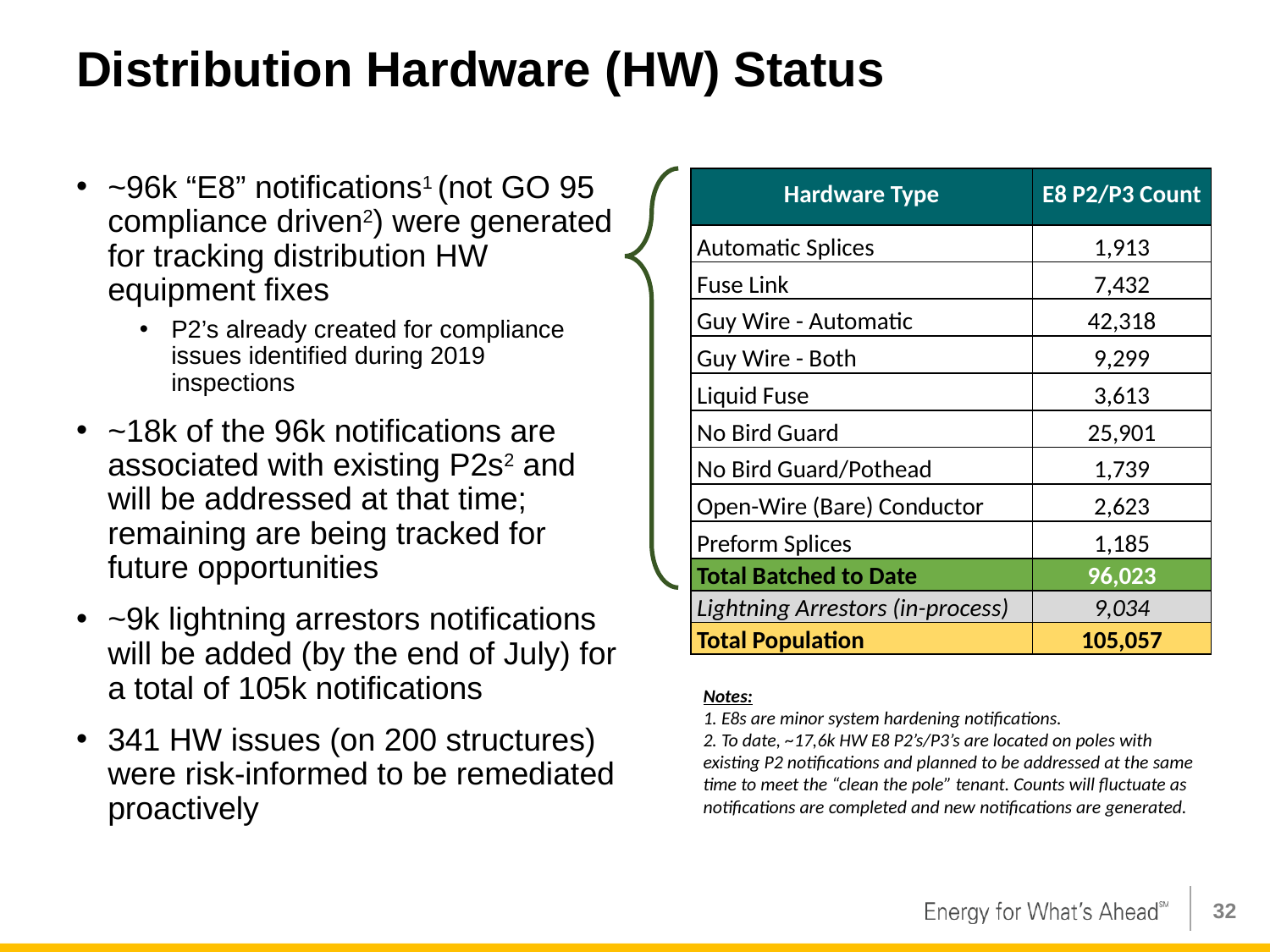

# Distribution Hardware (HW) Status
~96k “E8” notifications1 (not GO 95 compliance driven2) were generated for tracking distribution HW equipment fixes
P2’s already created for compliance issues identified during 2019 inspections
~18k of the 96k notifications are associated with existing P2s2 and will be addressed at that time; remaining are being tracked for future opportunities
~9k lightning arrestors notifications will be added (by the end of July) for a total of 105k notifications
341 HW issues (on 200 structures) were risk-informed to be remediated proactively

| Hardware Type | E8 P2/P3 Count |
| --- | --- |
| Automatic Splices | 1,913 |
| Fuse Link | 7,432 |
| Guy Wire - Automatic | 42,318 |
| Guy Wire - Both | 9,299 |
| Liquid Fuse | 3,613 |
| No Bird Guard | 25,901 |
| No Bird Guard/Pothead | 1,739 |
| Open-Wire (Bare) Conductor | 2,623 |
| Preform Splices | 1,185 |
| Total Batched to Date | 96,023 |
| Lightning Arrestors (in-process) | 9,034 |
| Total Population | 105,057 |
Notes:
1. E8s are minor system hardening notifications.
2. To date, ~17,6k HW E8 P2’s/P3’s are located on poles with existing P2 notifications and planned to be addressed at the same time to meet the “clean the pole” tenant. Counts will fluctuate as notifications are completed and new notifications are generated.